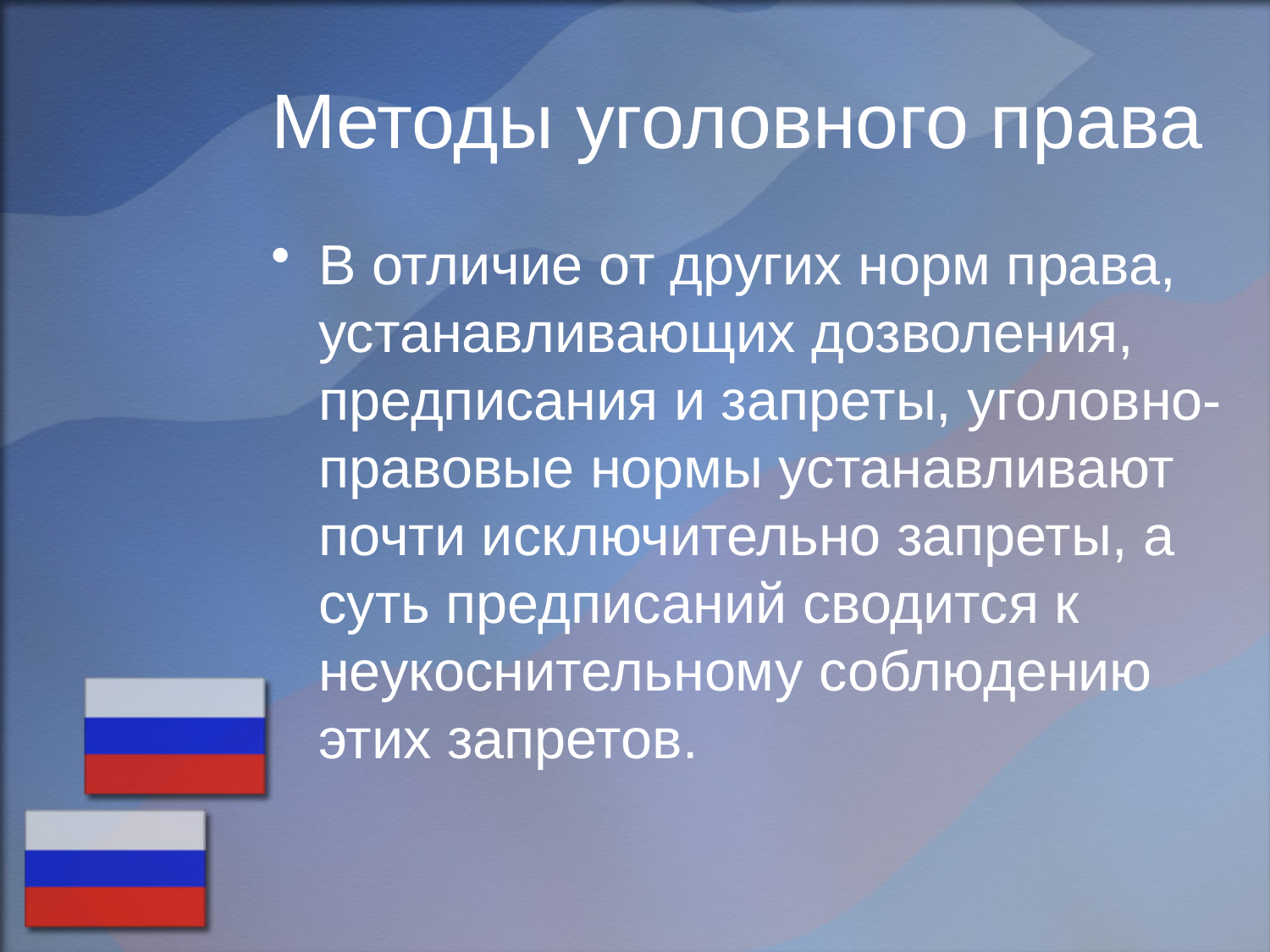

# Методы уголовного права
В отличие от других норм права, устанавливающих дозволения, предписания и запреты, уголовно-правовые нормы устанавливают почти исключительно запреты, а суть предписаний сводится к неукоснительному соблюдению этих запретов.